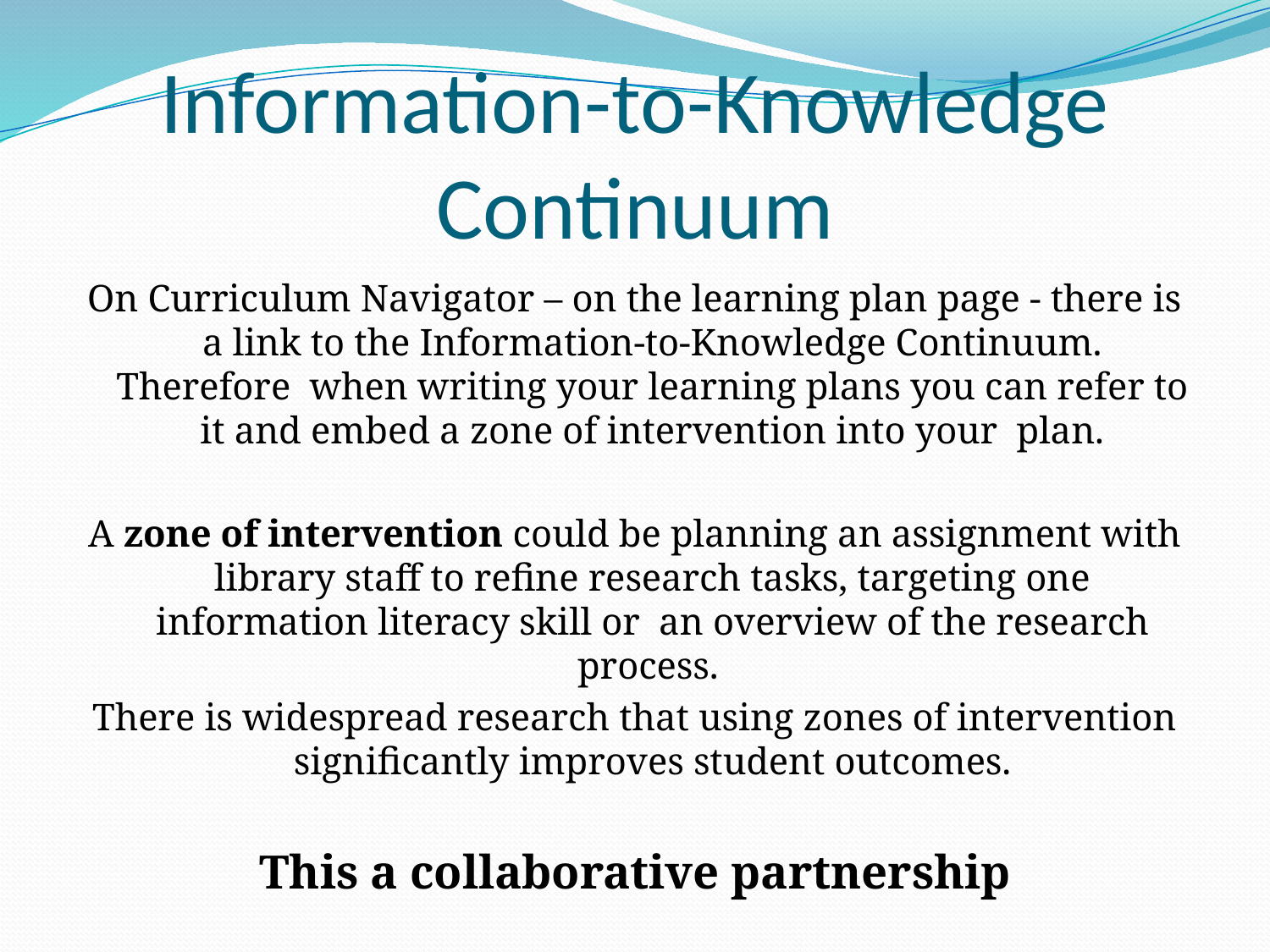

# Information-to-Knowledge Continuum
On Curriculum Navigator – on the learning plan page - there is a link to the Information-to-Knowledge Continuum. Therefore  when writing your learning plans you can refer to it and embed a zone of intervention into your  plan.

A zone of intervention could be planning an assignment with library staff to refine research tasks, targeting one information literacy skill or  an overview of the research process.
There is widespread research that using zones of intervention significantly improves student outcomes.

This a collaborative partnership